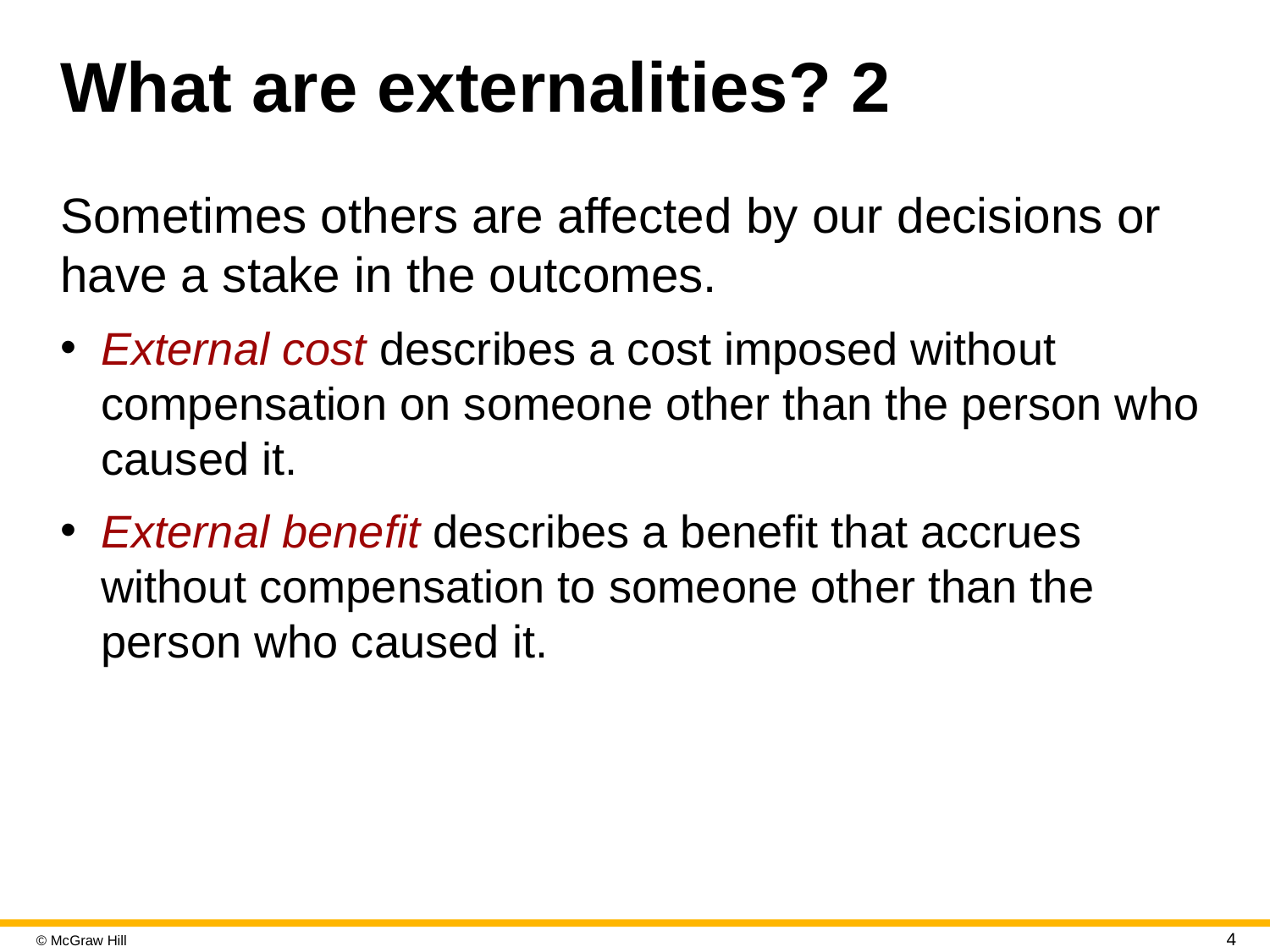

# What are externalities? 2
Sometimes others are affected by our decisions or have a stake in the outcomes.
External cost describes a cost imposed without compensation on someone other than the person who caused it.
External benefit describes a benefit that accrues without compensation to someone other than the person who caused it.